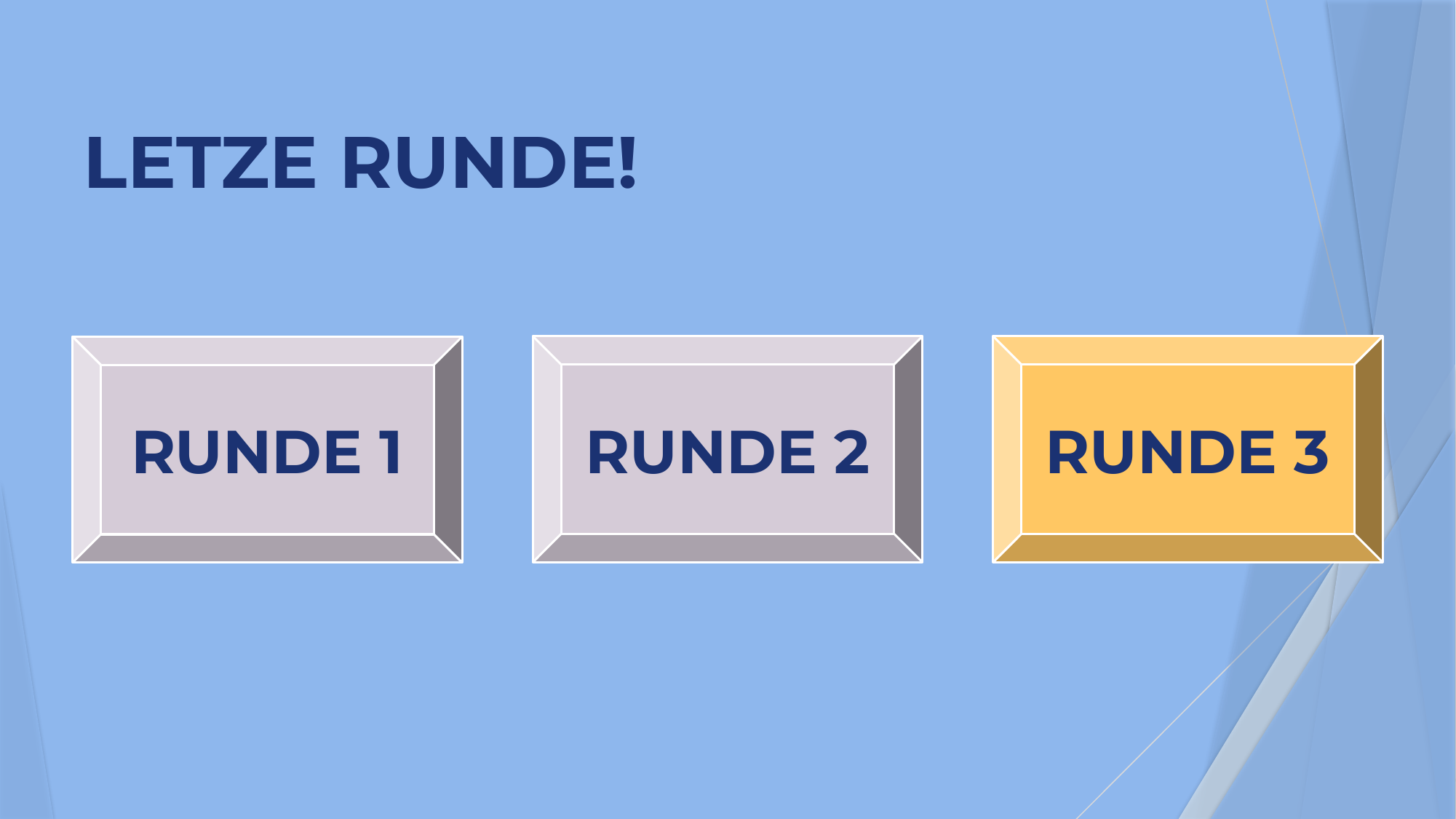

# LETZE RUNDE!
RUNDE 2
RUNDE 3
RUNDE 1
Runde 1